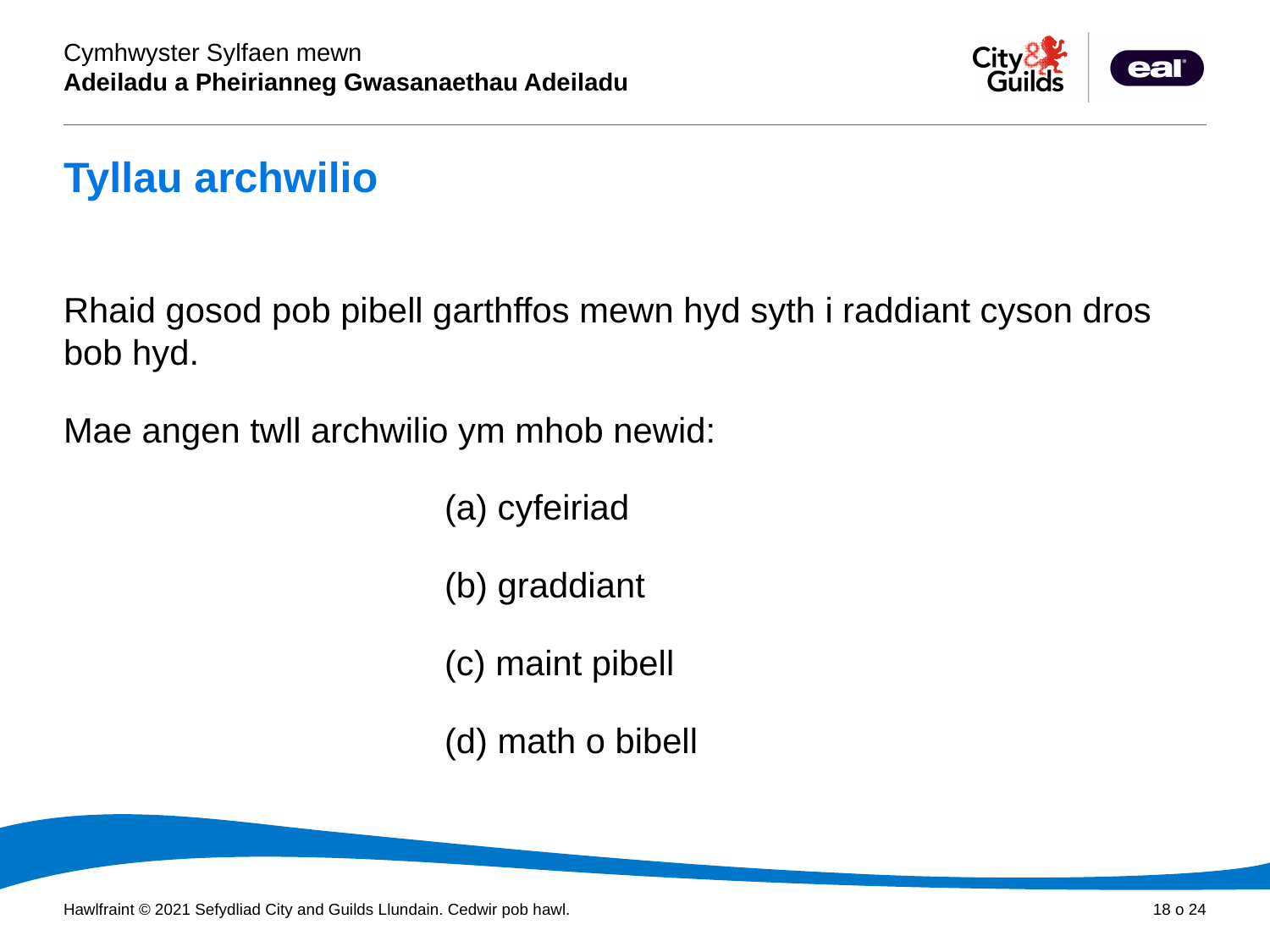

# Tyllau archwilio

Rhaid gosod pob pibell garthffos mewn hyd syth i raddiant cyson dros bob hyd.
Mae angen twll archwilio ym mhob newid:
			(a) cyfeiriad
			(b) graddiant
			(c) maint pibell
			(d) math o bibell